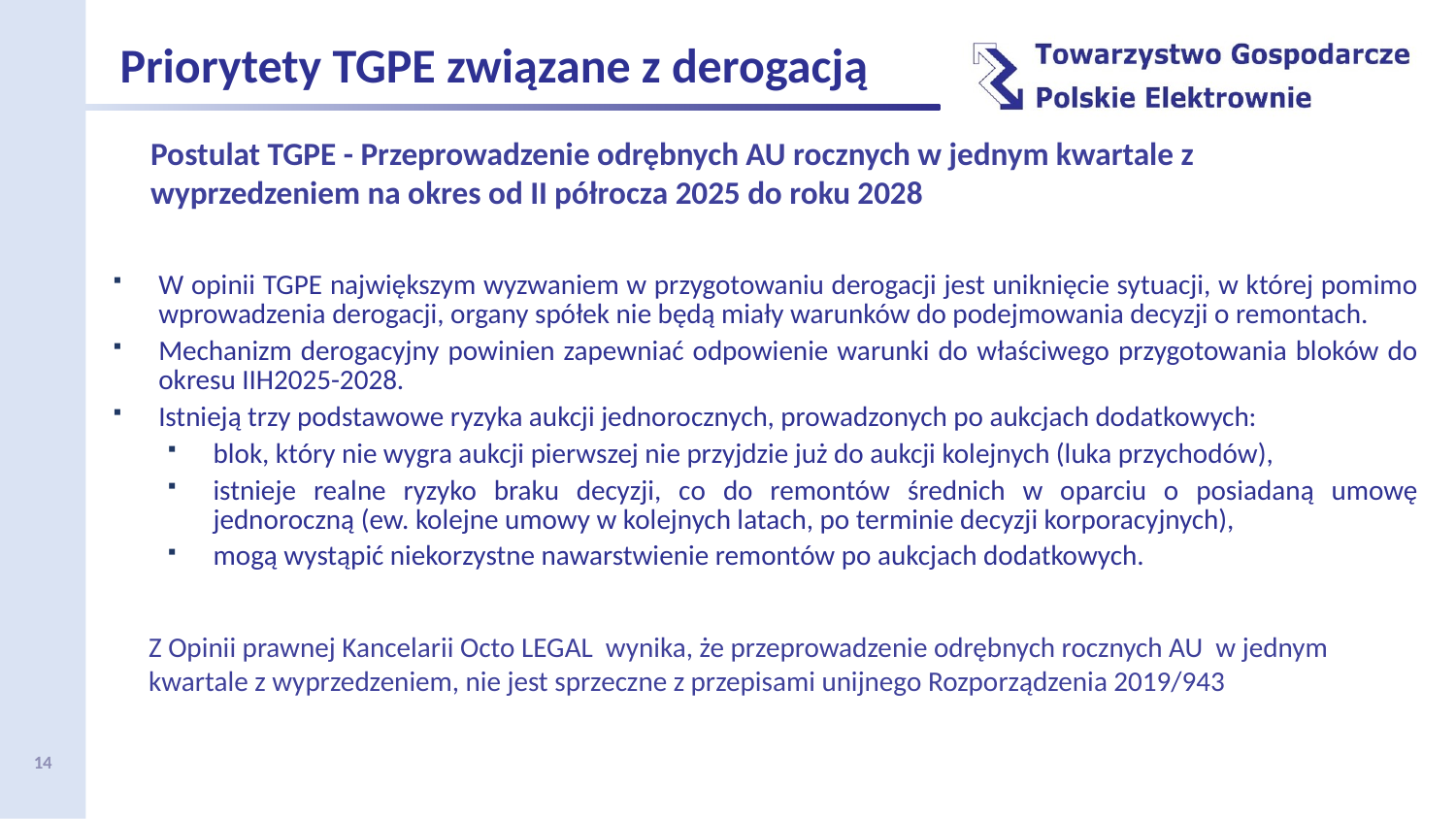

Priorytety TGPE związane z derogacją
Postulat TGPE - Przeprowadzenie odrębnych AU rocznych w jednym kwartale z wyprzedzeniem na okres od II półrocza 2025 do roku 2028
W opinii TGPE największym wyzwaniem w przygotowaniu derogacji jest uniknięcie sytuacji, w której pomimo wprowadzenia derogacji, organy spółek nie będą miały warunków do podejmowania decyzji o remontach.
Mechanizm derogacyjny powinien zapewniać odpowienie warunki do właściwego przygotowania bloków do okresu IIH2025-2028.
Istnieją trzy podstawowe ryzyka aukcji jednorocznych, prowadzonych po aukcjach dodatkowych:
blok, który nie wygra aukcji pierwszej nie przyjdzie już do aukcji kolejnych (luka przychodów),
istnieje realne ryzyko braku decyzji, co do remontów średnich w oparciu o posiadaną umowę jednoroczną (ew. kolejne umowy w kolejnych latach, po terminie decyzji korporacyjnych),
mogą wystąpić niekorzystne nawarstwienie remontów po aukcjach dodatkowych.
Z Opinii prawnej Kancelarii Octo LEGAL  wynika, że przeprowadzenie odrębnych rocznych AU  w jednym kwartale z wyprzedzeniem, nie jest sprzeczne z przepisami unijnego Rozporządzenia 2019/943
14